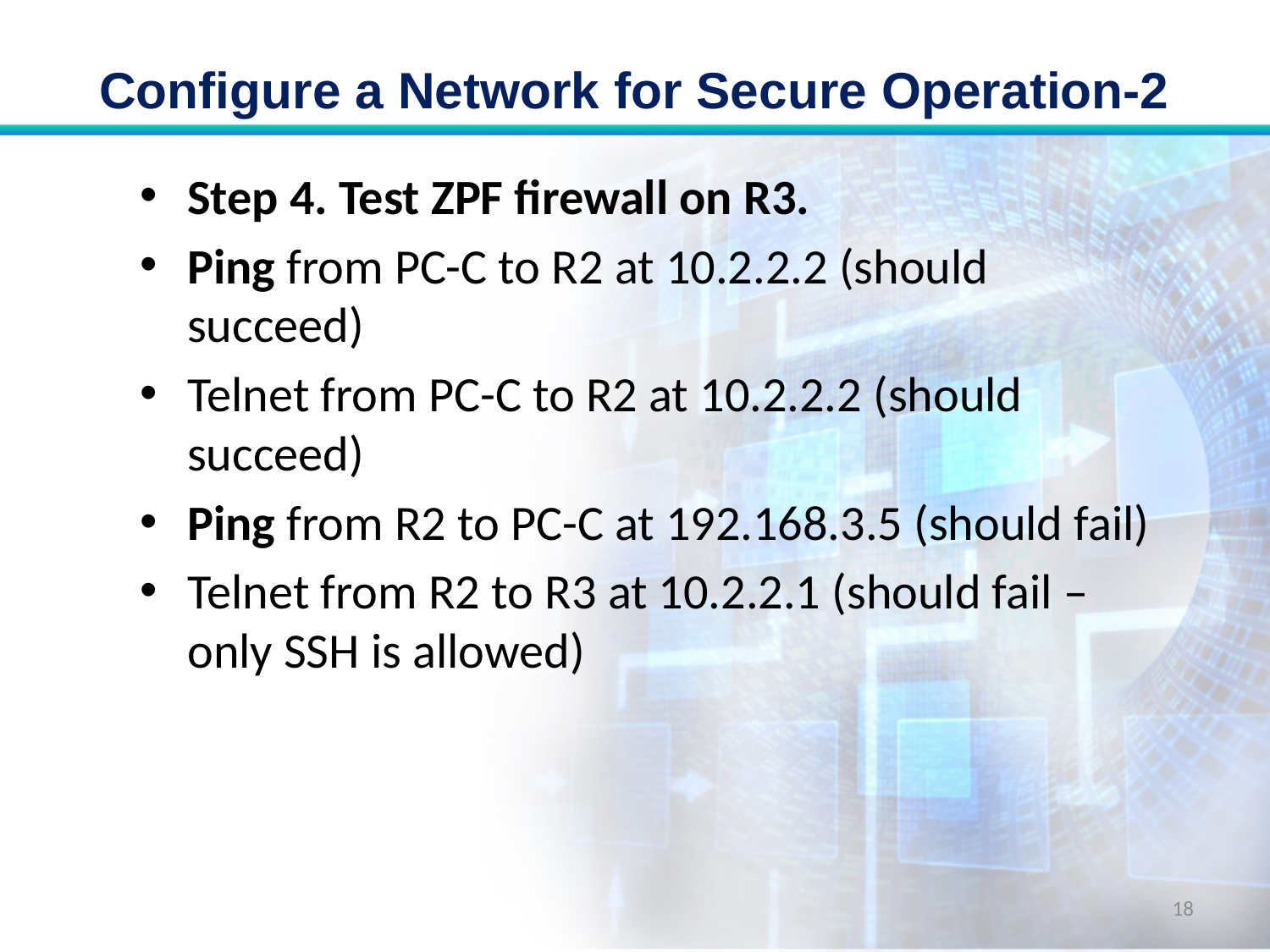

# Configure a Network for Secure Operation-2
Step 4. Test ZPF firewall on R3.
Ping from PC-C to R2 at 10.2.2.2 (should succeed)
Telnet from PC-C to R2 at 10.2.2.2 (should succeed)
Ping from R2 to PC-C at 192.168.3.5 (should fail)
Telnet from R2 to R3 at 10.2.2.1 (should fail – only SSH is allowed)
18